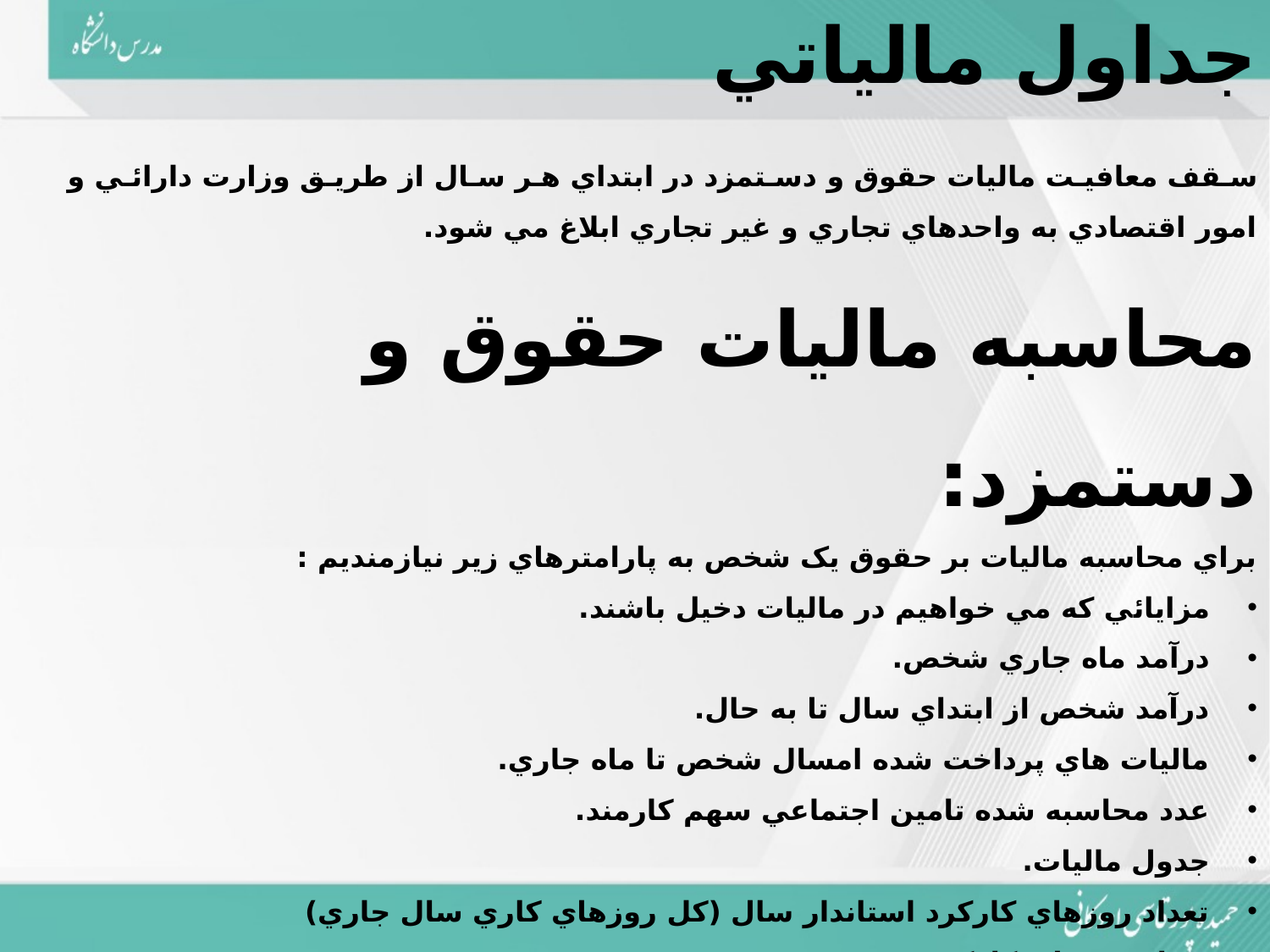

جداول مالياتي

سقف معافيت ماليات حقوق و دستمزد در ابتداي هر سال از طريق وزارت دارائي و امور اقتصادي به واحدهاي تجاري و غير تجاري ابلاغ مي شود.
محاسبه ماليات حقوق و دستمزد:
براي محاسبه ماليات بر حقوق يک شخص به پارامترهاي زير نيازمنديم :
مزايائي که مي خواهيم در ماليات دخيل باشند.
درآمد ماه جاري شخص.
درآمد شخص از ابتداي سال تا به حال.
ماليات هاي پرداخت شده امسال شخص تا ماه جاري.
عدد محاسبه شده تامين اجتماعي سهم کارمند.
جدول ماليات.
تعداد روزهاي کارکرد استاندار سال (کل روزهاي کاري سال جاري)
تعداد روزهاي کارکرد شخص.
تعداد ماه هاي کارکرد شخص.